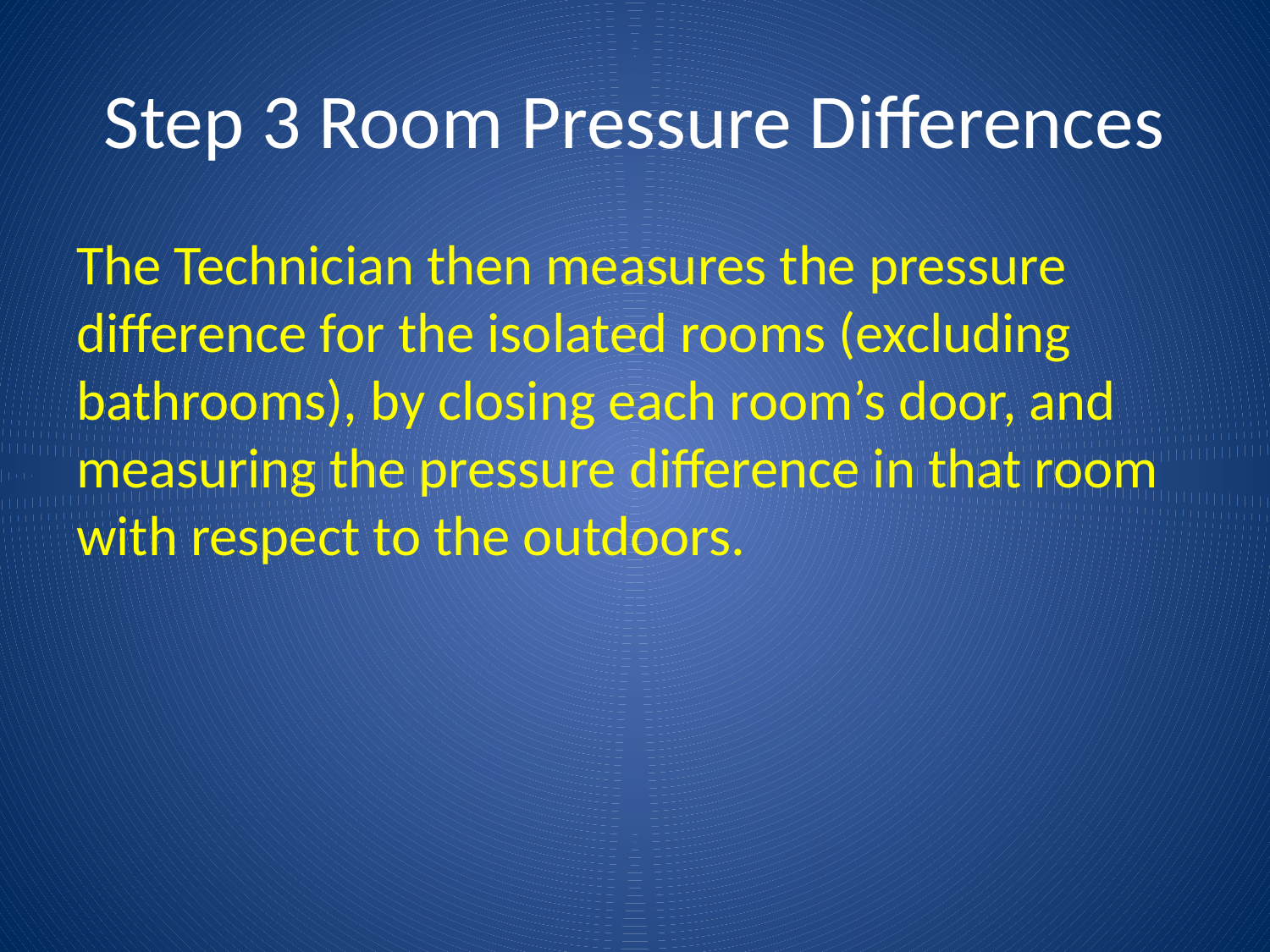

# Step 3 Room Pressure Differences
The Technician then measures the pressure difference for the isolated rooms (excluding bathrooms), by closing each room’s door, and measuring the pressure difference in that room with respect to the outdoors.